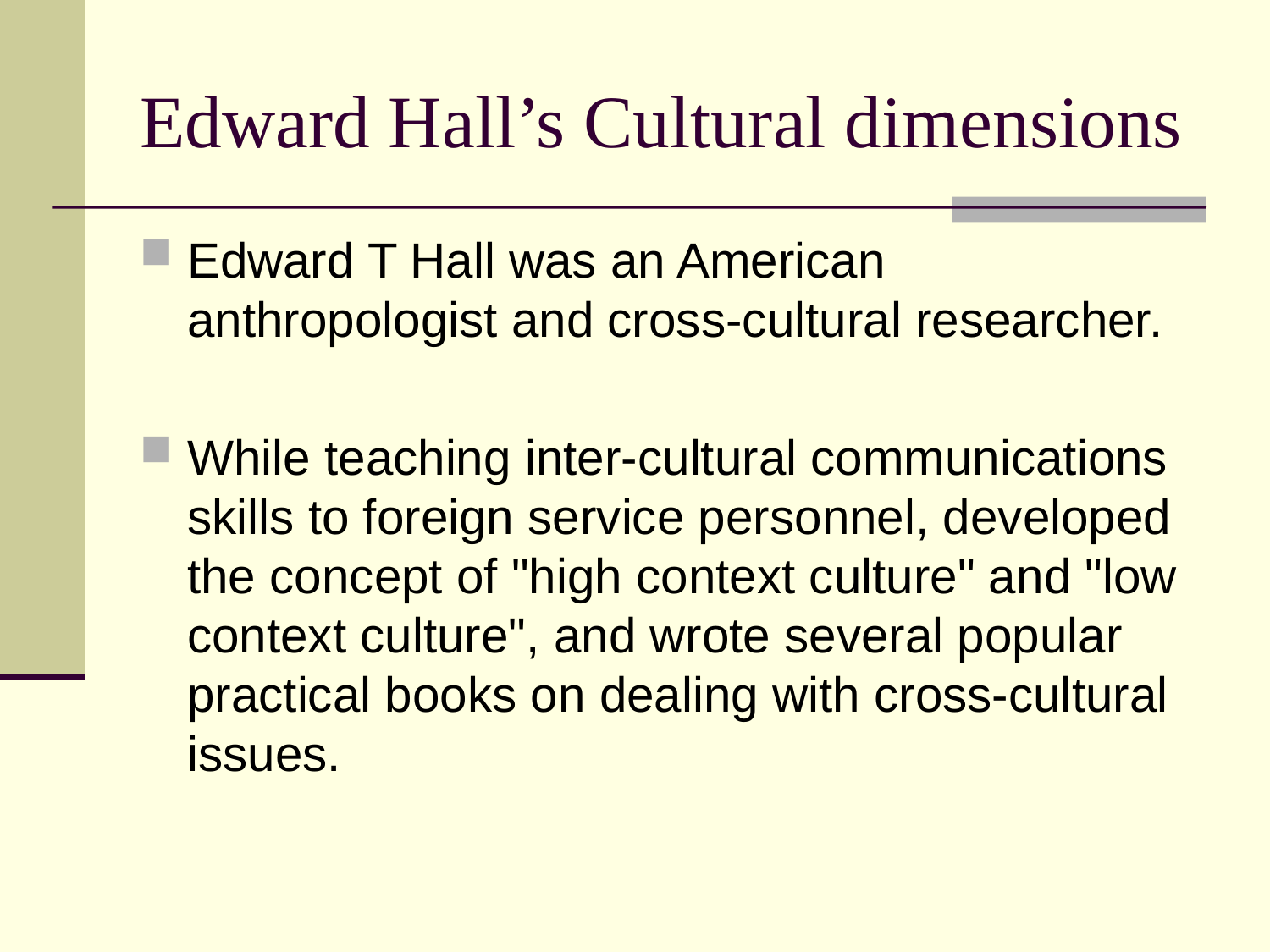

# Edward Hall’s Cultural dimensions
Edward T Hall was an American anthropologist and cross-cultural researcher.

While teaching inter-cultural communications skills to foreign service personnel, developed the concept of "high context culture" and "low context culture", and wrote several popular practical books on dealing with cross-cultural issues.